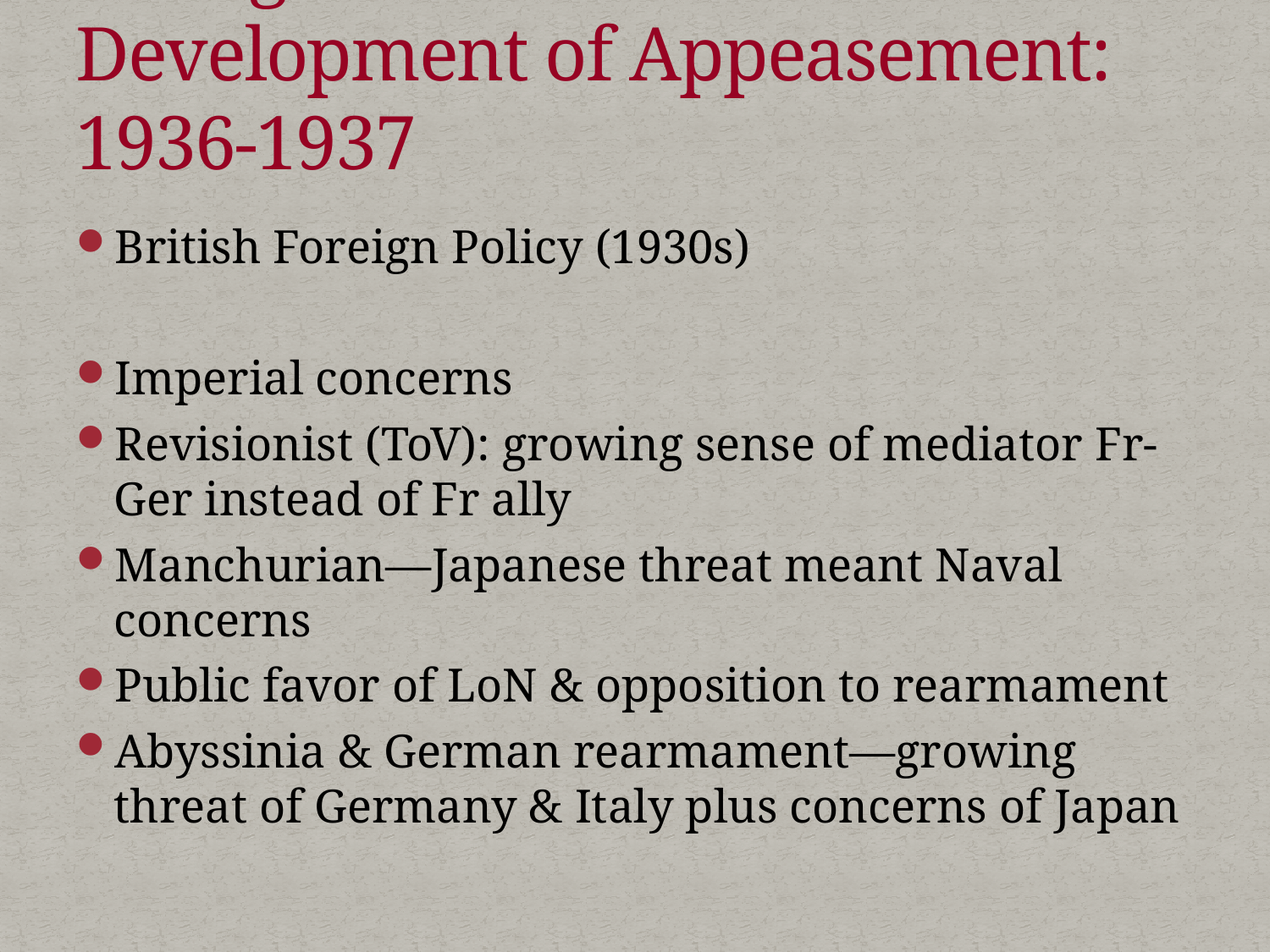

# Foreign Policies & the Development of Appeasement: 1936-1937
British Foreign Policy (1930s)

Imperial concerns
Revisionist (ToV): growing sense of mediator Fr-Ger instead of Fr ally
Manchurian—Japanese threat meant Naval concerns
Public favor of LoN & opposition to rearmament
Abyssinia & German rearmament—growing threat of Germany & Italy plus concerns of Japan